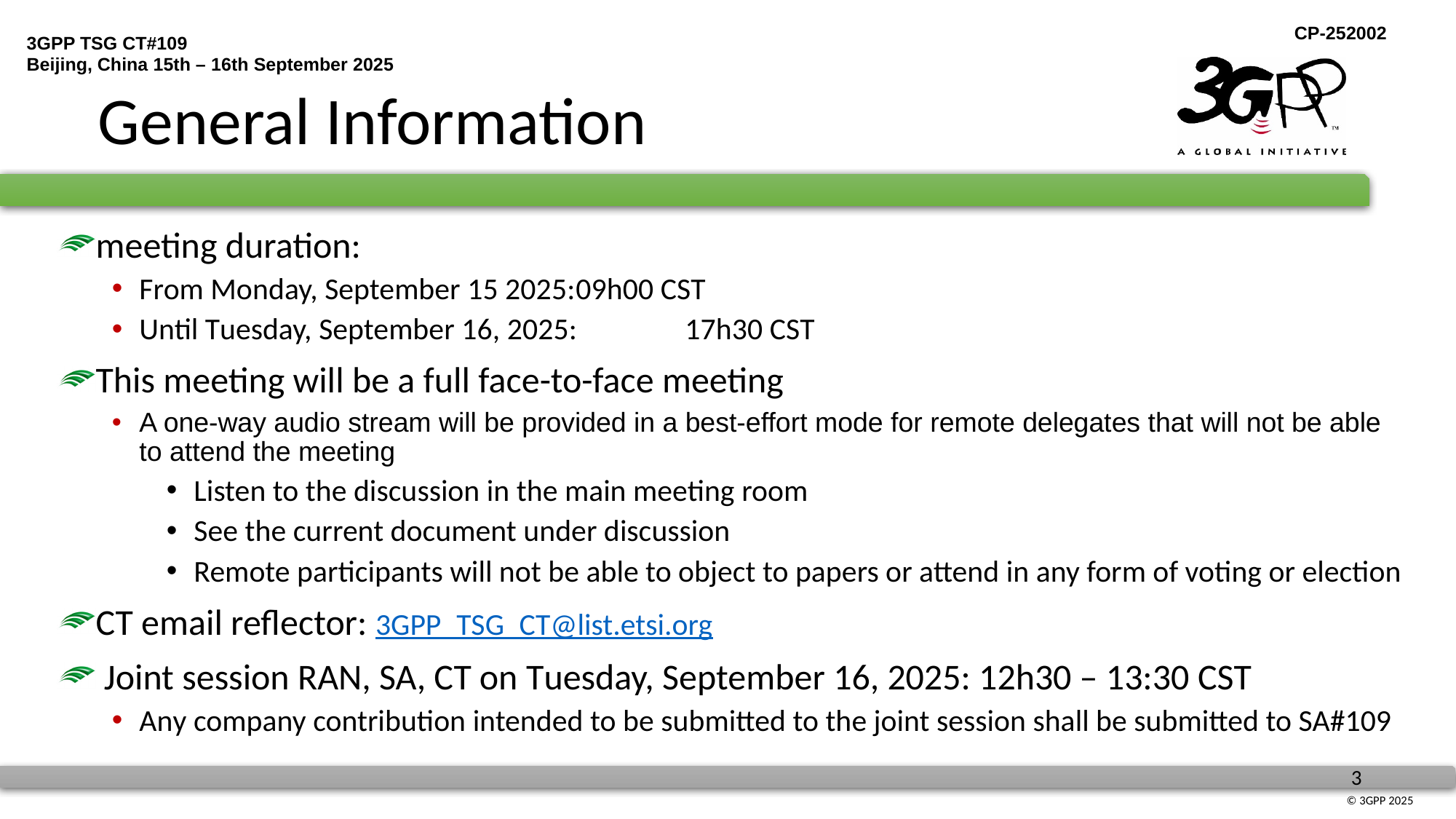

# General Information
meeting duration:
From Monday, September 15 2025:	09h00 CST
Until Tuesday, September 16, 2025:	17h30 CST
This meeting will be a full face-to-face meeting
A one-way audio stream will be provided in a best-effort mode for remote delegates that will not be able to attend the meeting
Listen to the discussion in the main meeting room
See the current document under discussion
Remote participants will not be able to object to papers or attend in any form of voting or election
CT email reflector: 3GPP_TSG_CT@list.etsi.org
 Joint session RAN, SA, CT on Tuesday, September 16, 2025: 12h30 – 13:30 CST
Any company contribution intended to be submitted to the joint session shall be submitted to SA#109